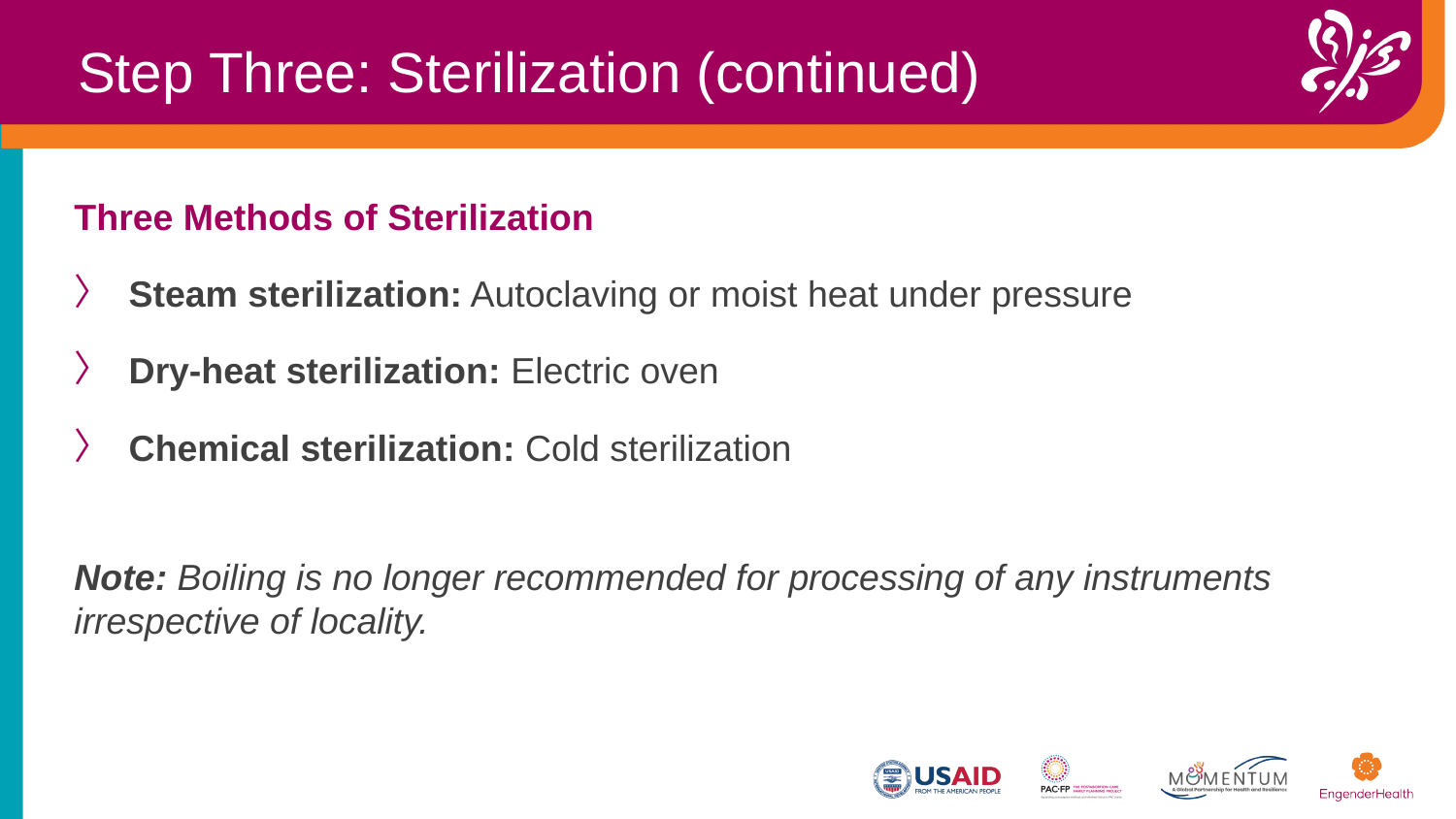

Step Three: Sterilization (continued)
Three Methods of Sterilization
Steam sterilization: Autoclaving or moist heat under pressure​
Dry-heat sterilization: Electric oven​
Chemical sterilization​: Cold sterilization

Note: Boiling is no longer recommended for processing of any instruments irrespective of locality.